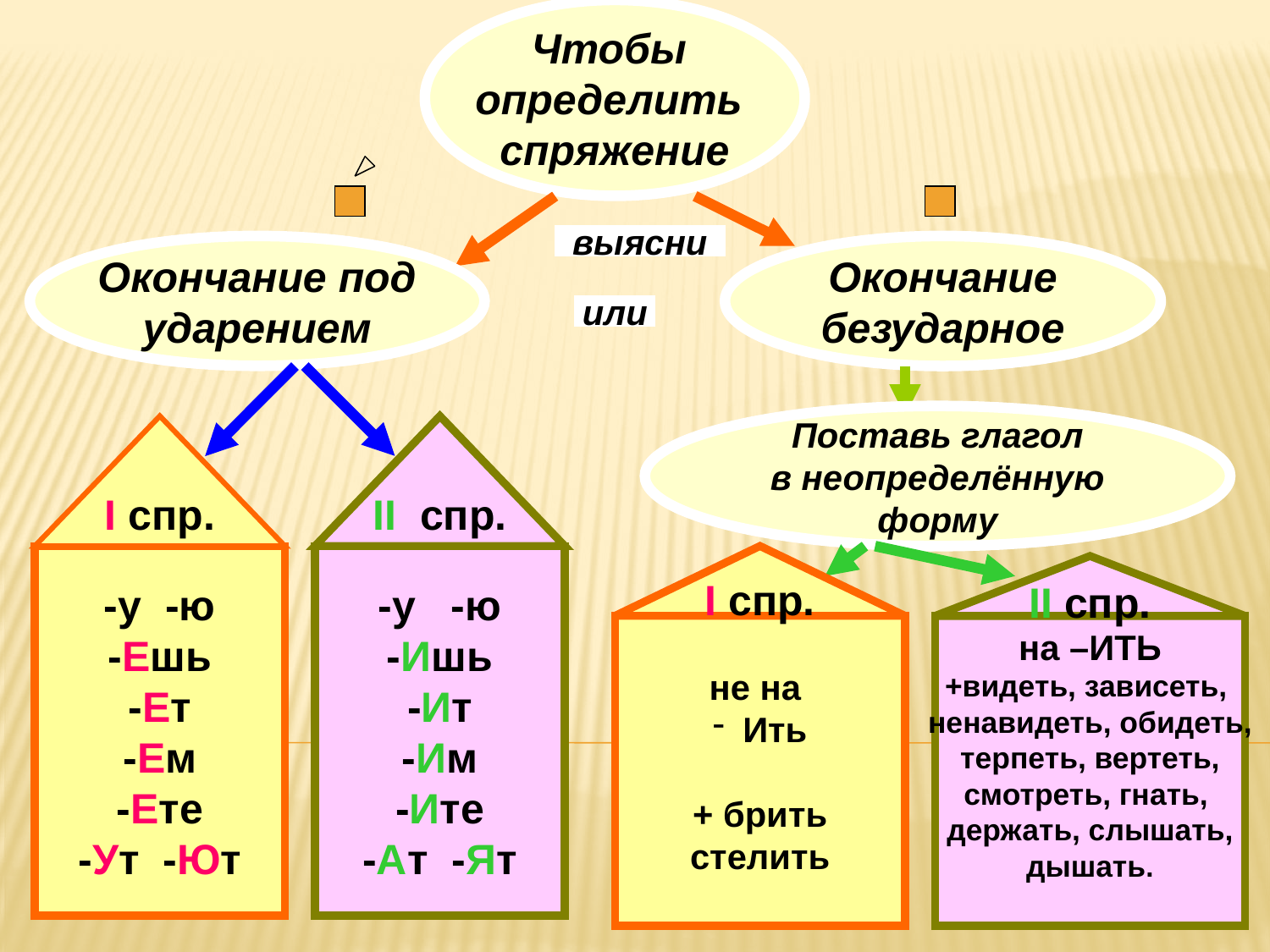

Чтобы
определить
спряжение

выясни
Окончание под
ударением
Окончание
безударное
или

Поставь глагол
 в неопределённую
форму
I спр.
II  спр.
-у  -ю
-Ешь
-Ет
-Ем
-Ете
-Ут  -Ют
-у   -ю
-Ишь
-Ит
-Им
-Ите
-Ат  -Ят
I спр.

II спр.
не на
Ить

+ брить
стелить

на –ИТЬ
+видеть, зависеть,
ненавидеть, обидеть,
терпеть, вертеть,
смотреть, гнать,
держать, слышать,
дышать.